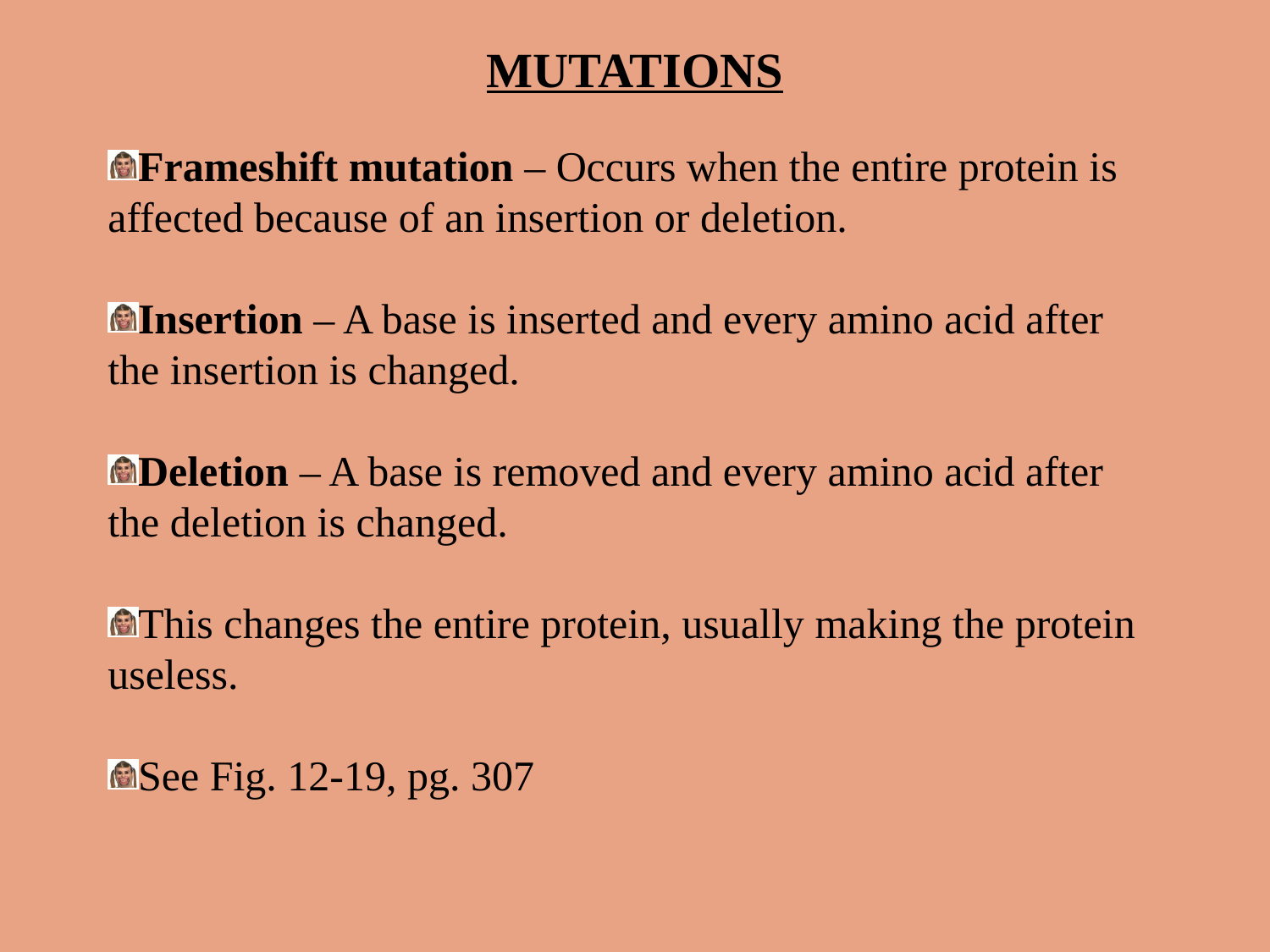

MUTATIONS

Frameshift mutation – Occurs when the entire protein is affected because of an insertion or deletion.

Insertion – A base is inserted and every amino acid after the insertion is changed.

Deletion – A base is removed and every amino acid after the deletion is changed.

This changes the entire protein, usually making the protein useless.

See Fig. 12-19, pg. 307